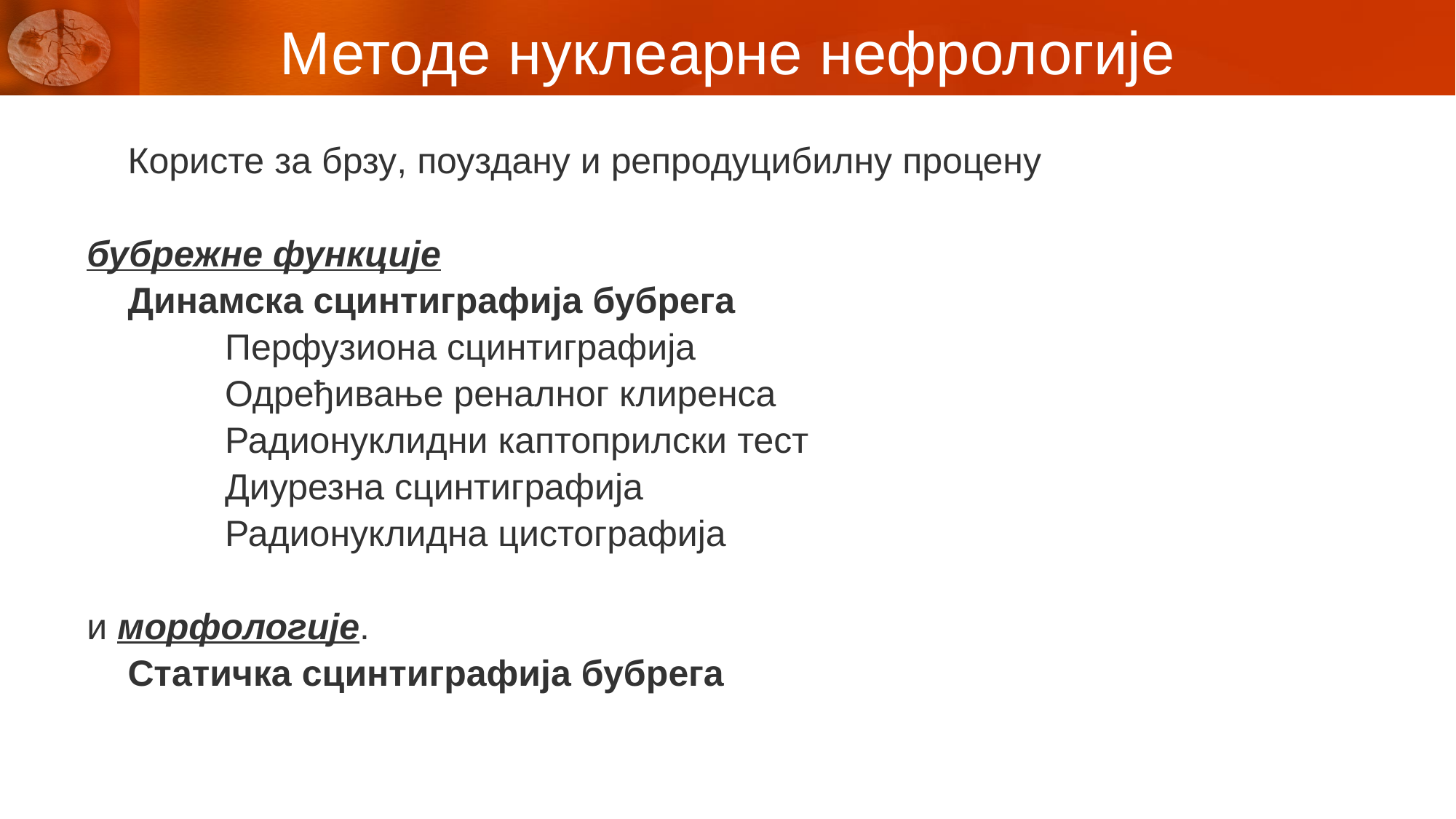

# Методе нуклеарне нефрологије
Користе за брзу, поуздану и репродуцибилну процену

бубрежне функције
Динамска сцинтиграфија бубрега
Перфузиона сцинтиграфија
Одређивање реналног клиренса
Радионуклидни каптоприлски тест
Диурезна сцинтиграфија
Радионуклидна цистографија

и морфологије.
Статичка сцинтиграфија бубрега